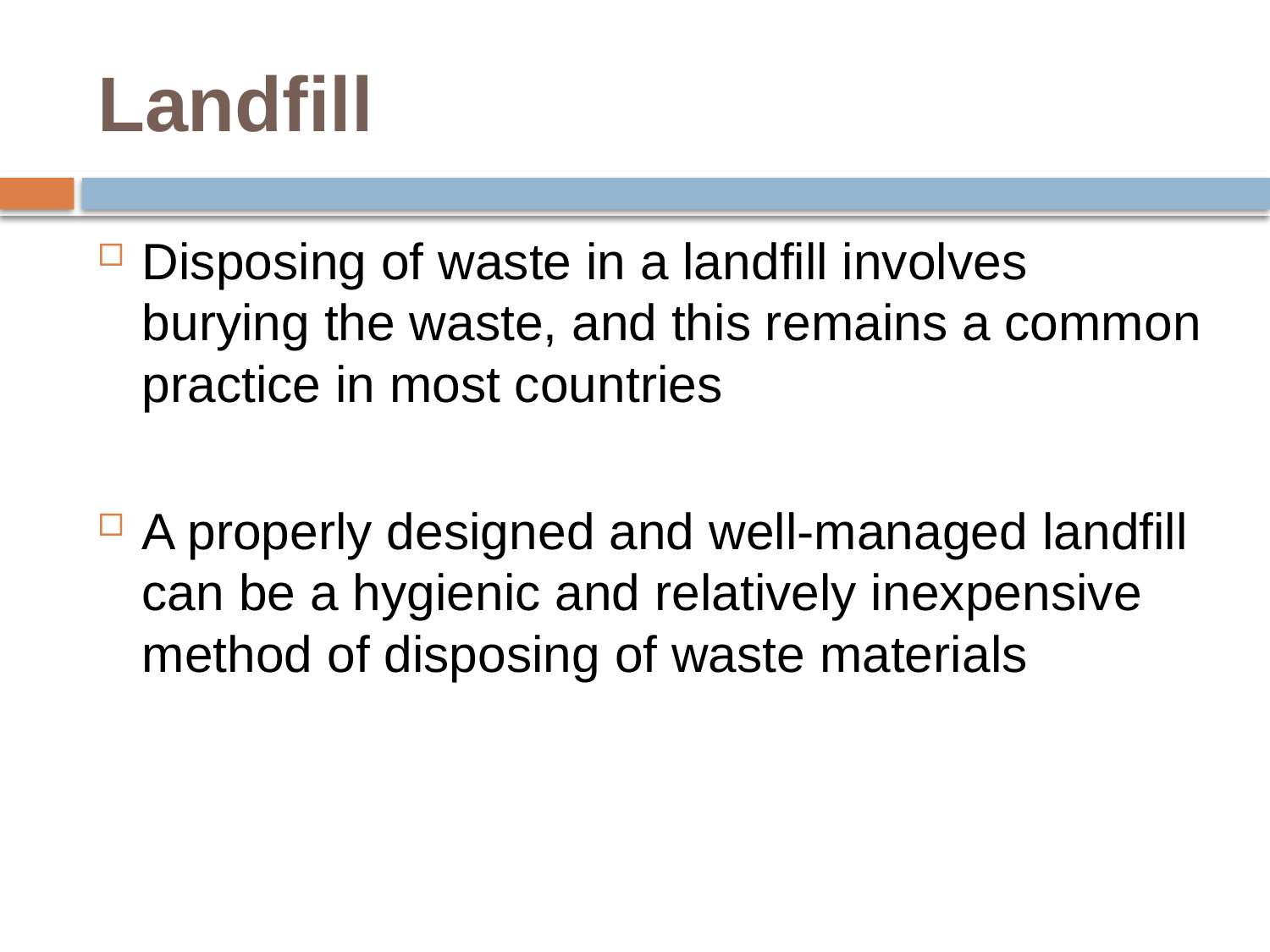

# Landfill
Disposing of waste in a landfill involves burying the waste, and this remains a common practice in most countries

A properly designed and well-managed landfill can be a hygienic and relatively inexpensive method of disposing of waste materials